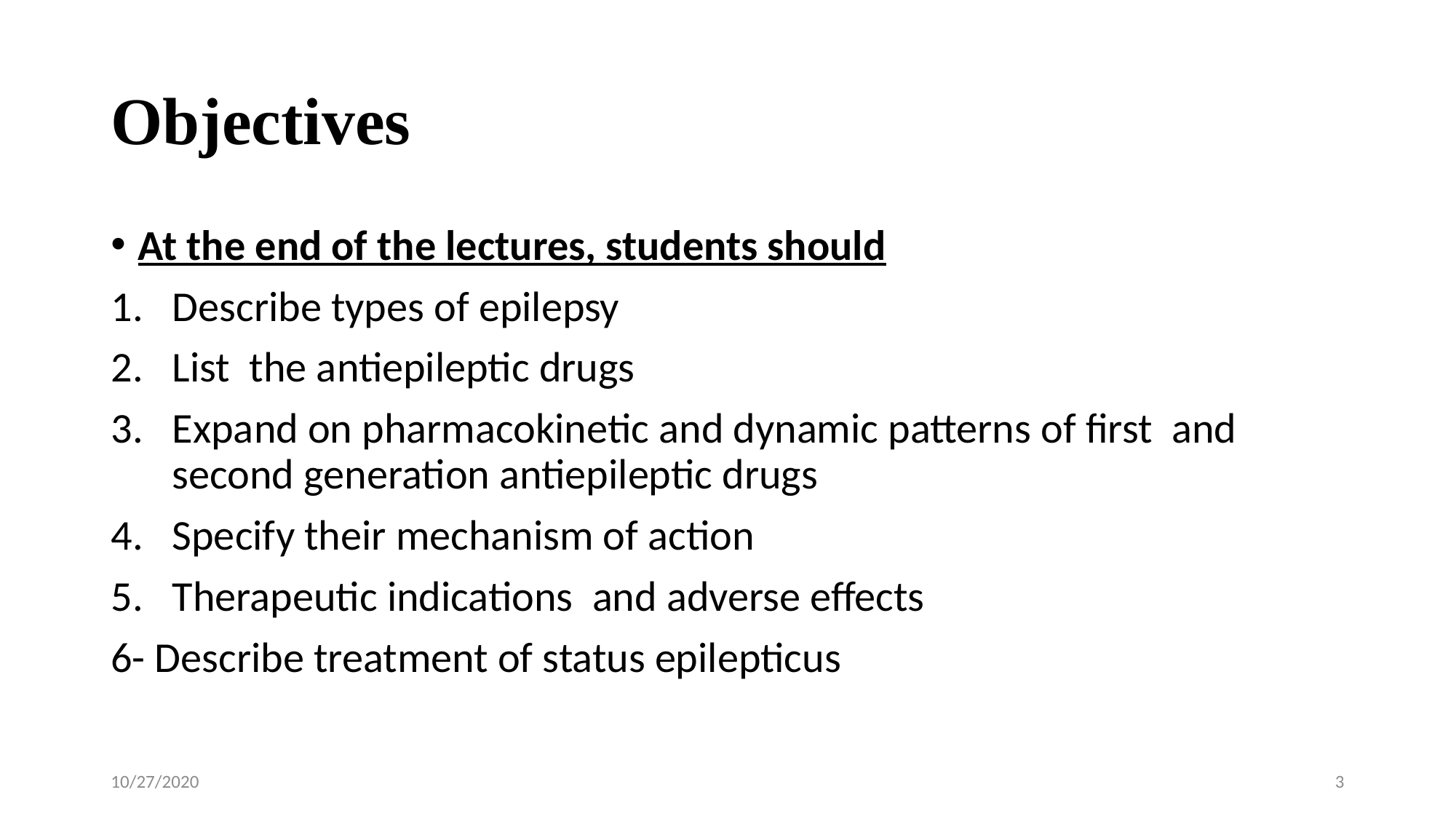

# Objectives
At the end of the lectures, students should
Describe types of epilepsy
List  the antiepileptic drugs
Expand on pharmacokinetic and dynamic patterns of first  and second generation antiepileptic drugs
Specify their mechanism of action
Therapeutic indications  and adverse effects
6- Describe treatment of status epilepticus

10/27/2020
3